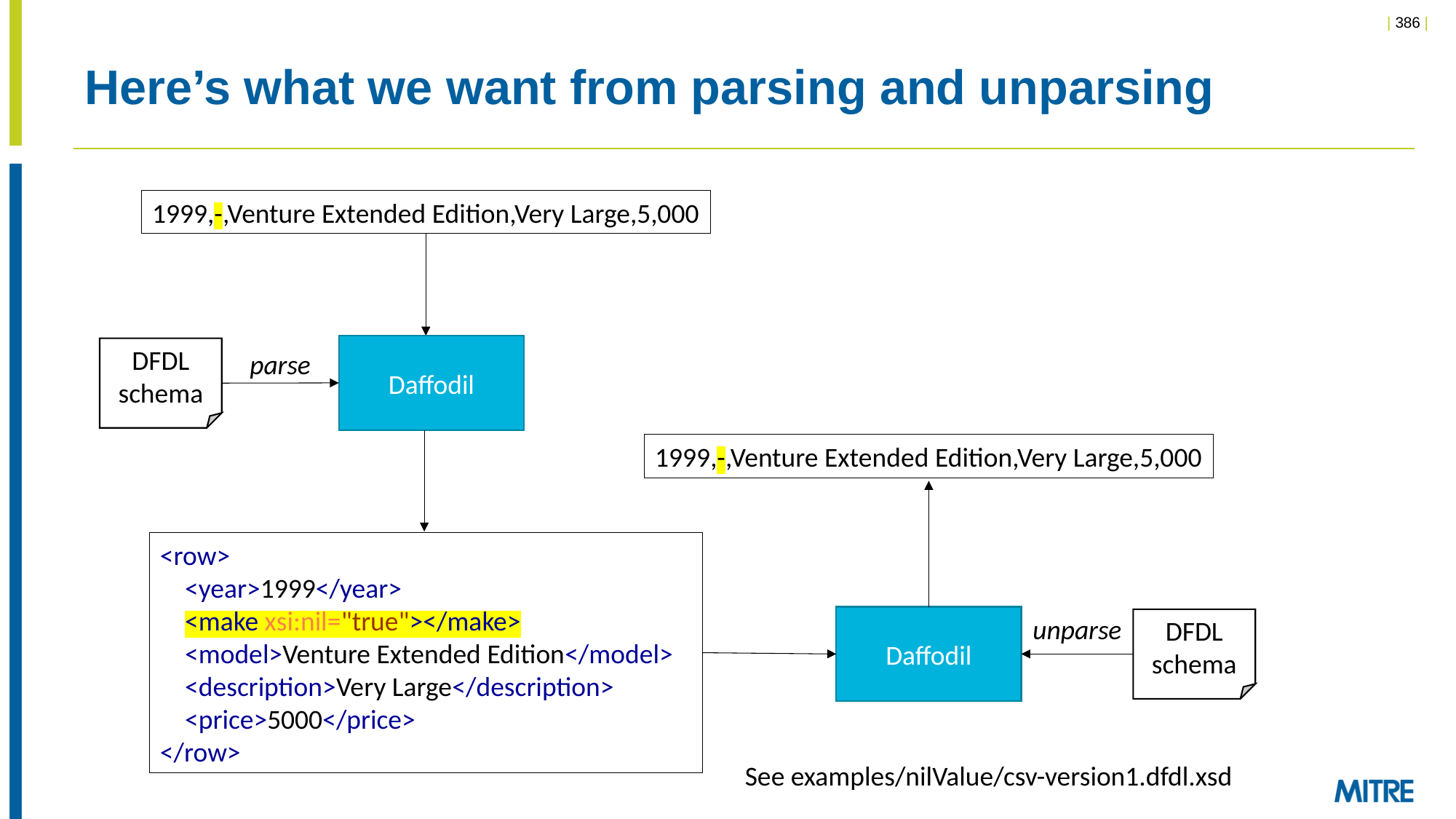

# Here’s what we want from parsing and unparsing
1999,-,Venture Extended Edition,Very Large,5,000
Daffodil
DFDL
schema
parse
1999,-,Venture Extended Edition,Very Large,5,000
<row>
    <year>1999</year>
    <make xsi:nil="true"></make>
    <model>Venture Extended Edition</model>
    <description>Very Large</description>
    <price>5000</price>
</row>
Daffodil
unparse
DFDL
schema
See examples/nilValue/csv-version1.dfdl.xsd